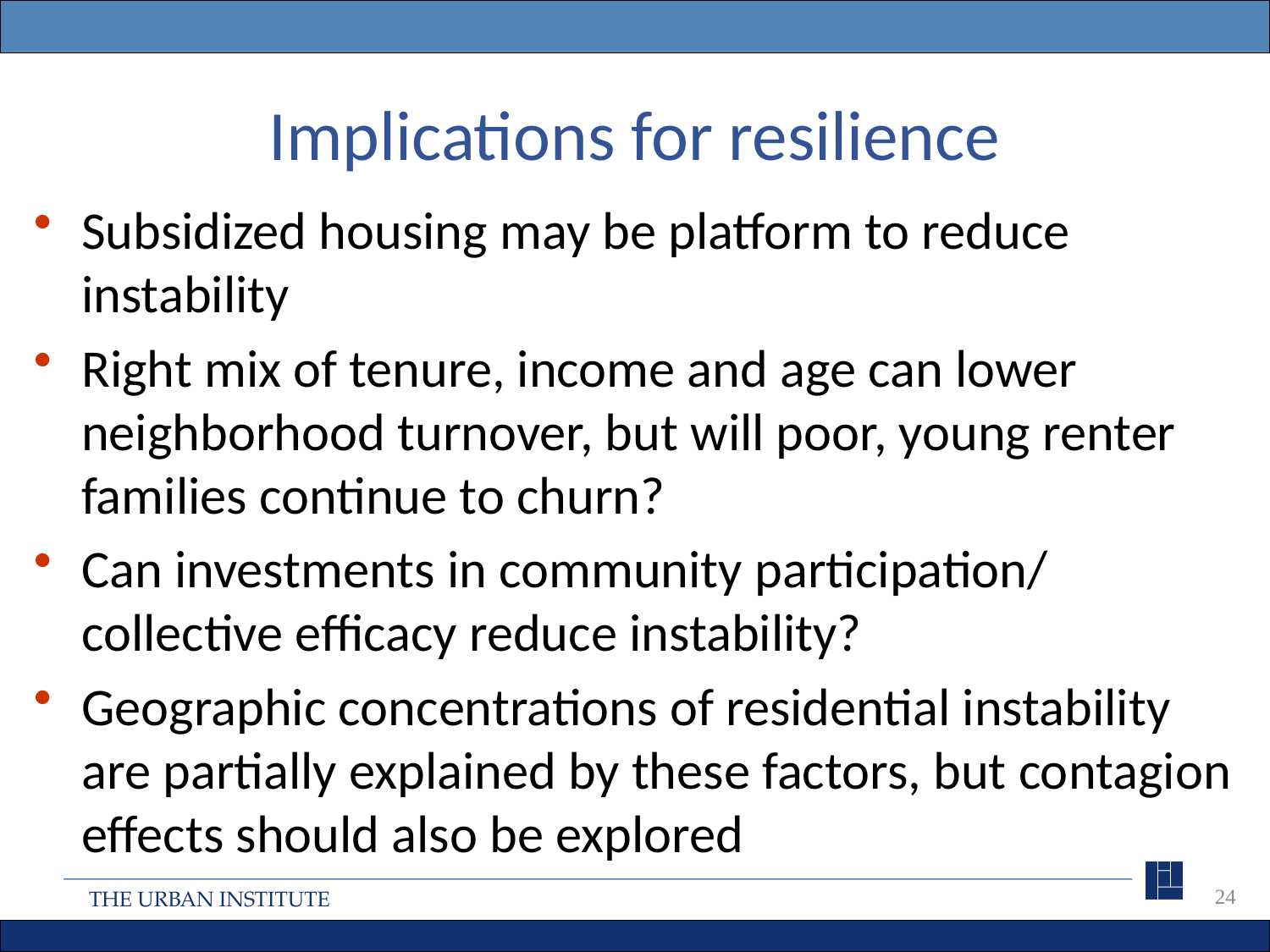

# Implications for resilience
Subsidized housing may be platform to reduce instability
Right mix of tenure, income and age can lower neighborhood turnover, but will poor, young renter families continue to churn?
Can investments in community participation/ collective efficacy reduce instability?
Geographic concentrations of residential instability are partially explained by these factors, but contagion effects should also be explored
24